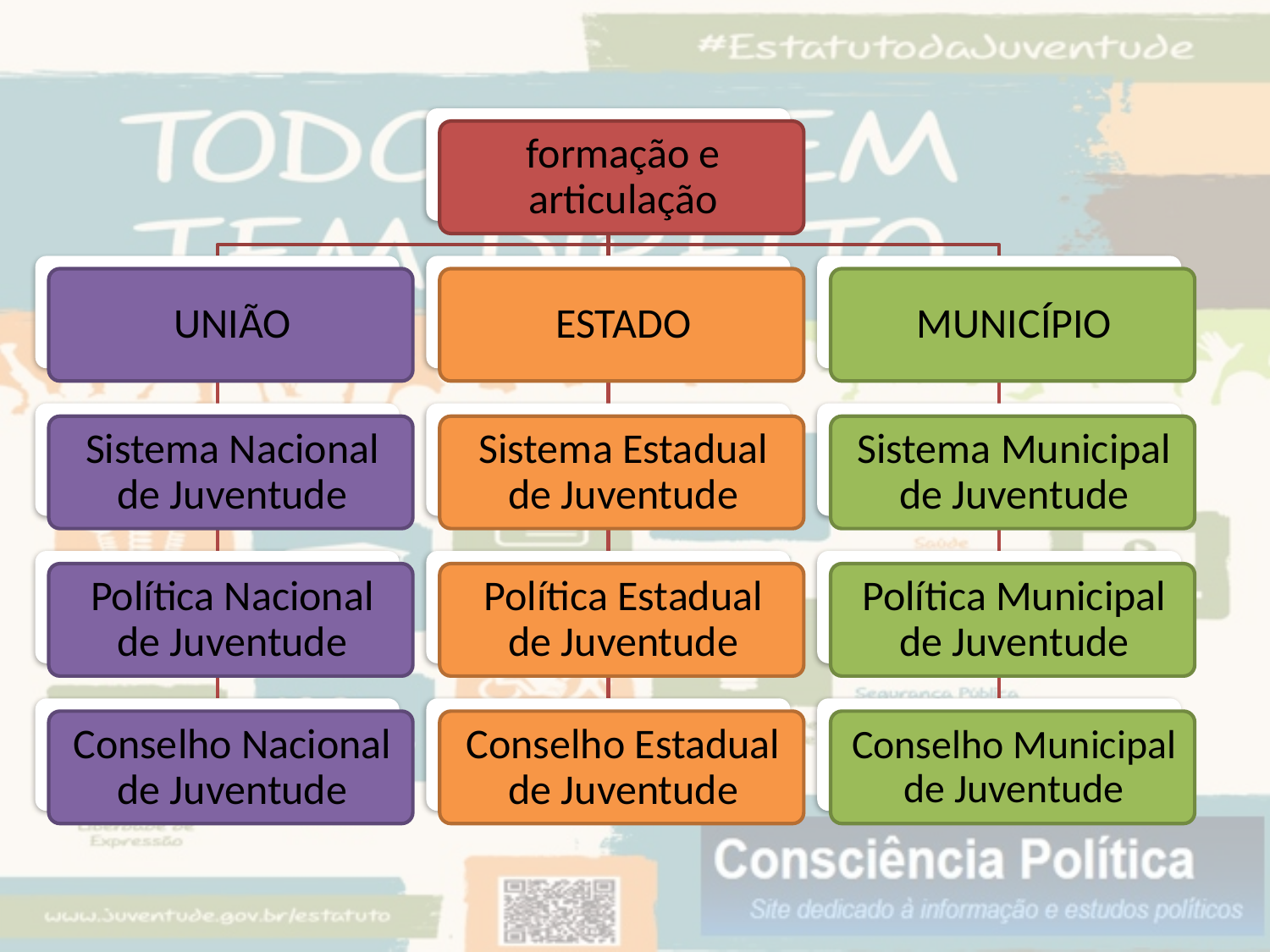

formação e articulação
UNIÃO
Sistema Nacional de Juventude
Política Nacional de Juventude
Conselho Nacional de Juventude
ESTADO
Sistema Estadual de Juventude
Política Estadual de Juventude
Conselho Estadual de Juventude
MUNICÍPIO
Sistema Municipal de Juventude
Política Municipal de Juventude
Conselho Municipal de Juventude